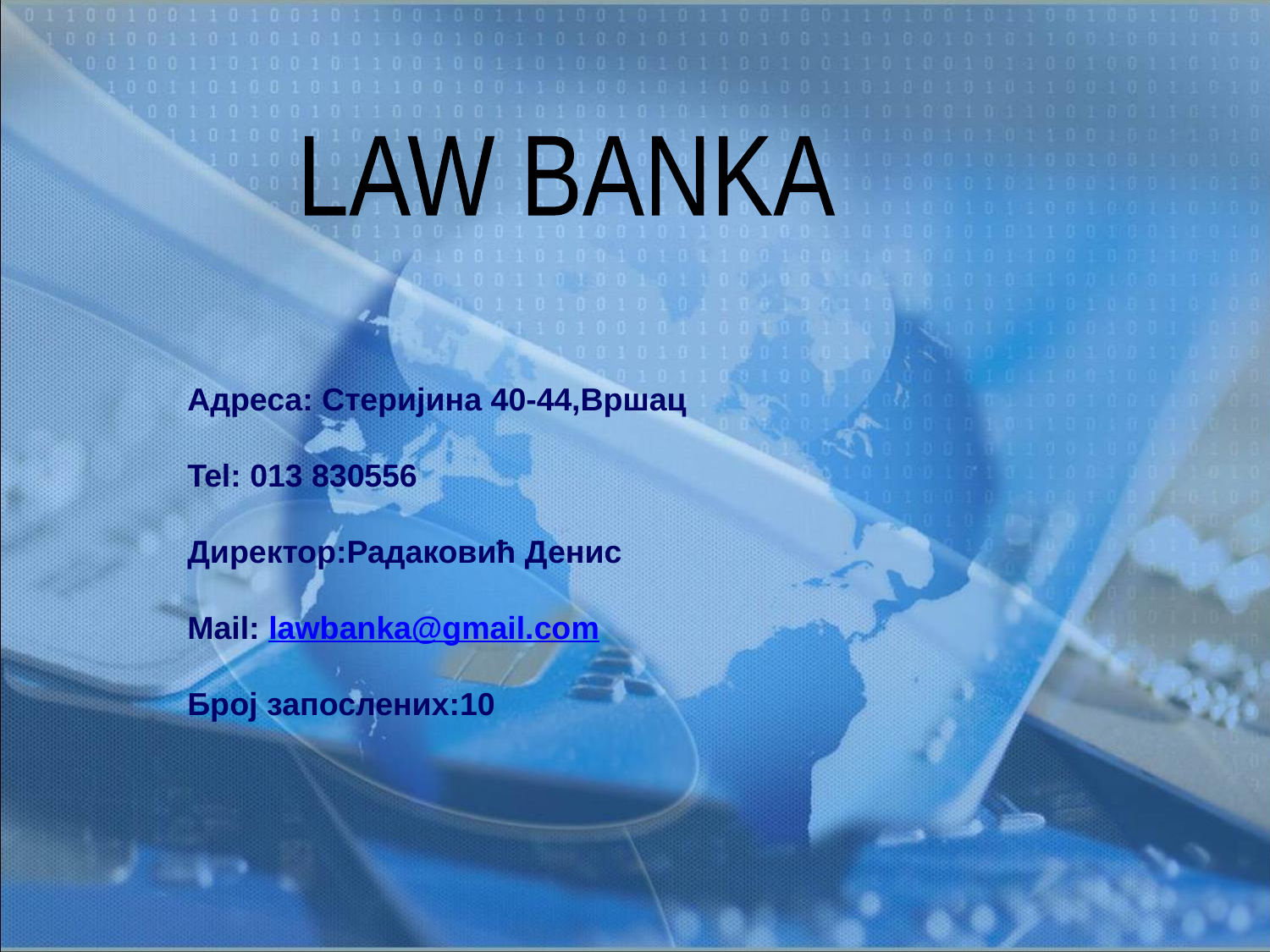

LAW BANKA

Aдреса: Стеријина 40-44,Вршац

Tel: 013 830556

Директор:Радаковић Денис

Mail: lawbanka@gmail.com

Број запослених:10